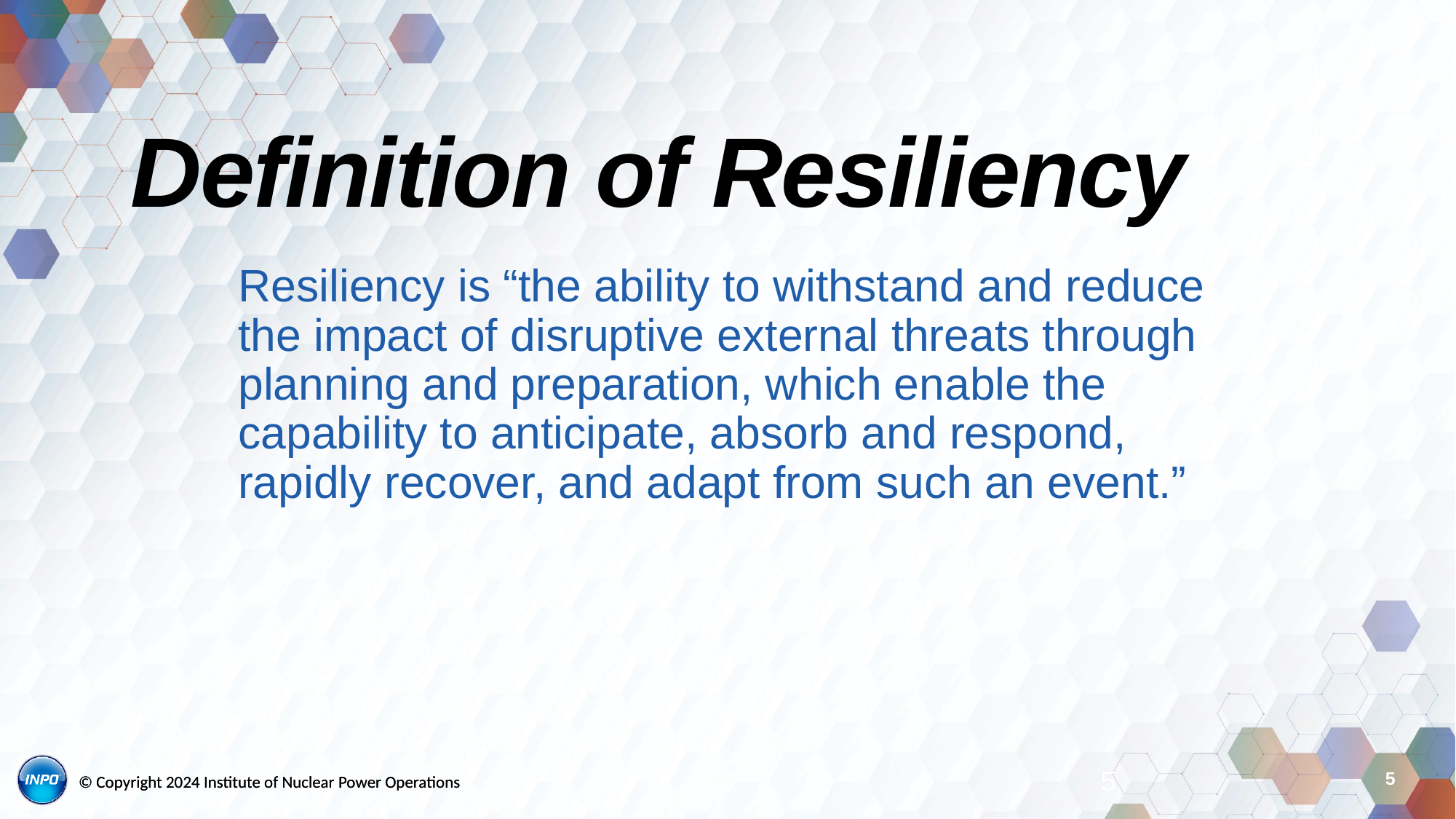

# Definition of Resiliency
Resiliency is “the ability to withstand and reduce the impact of disruptive external threats through planning and preparation, which enable the capability to anticipate, absorb and respond, rapidly recover, and adapt from such an event.”

5